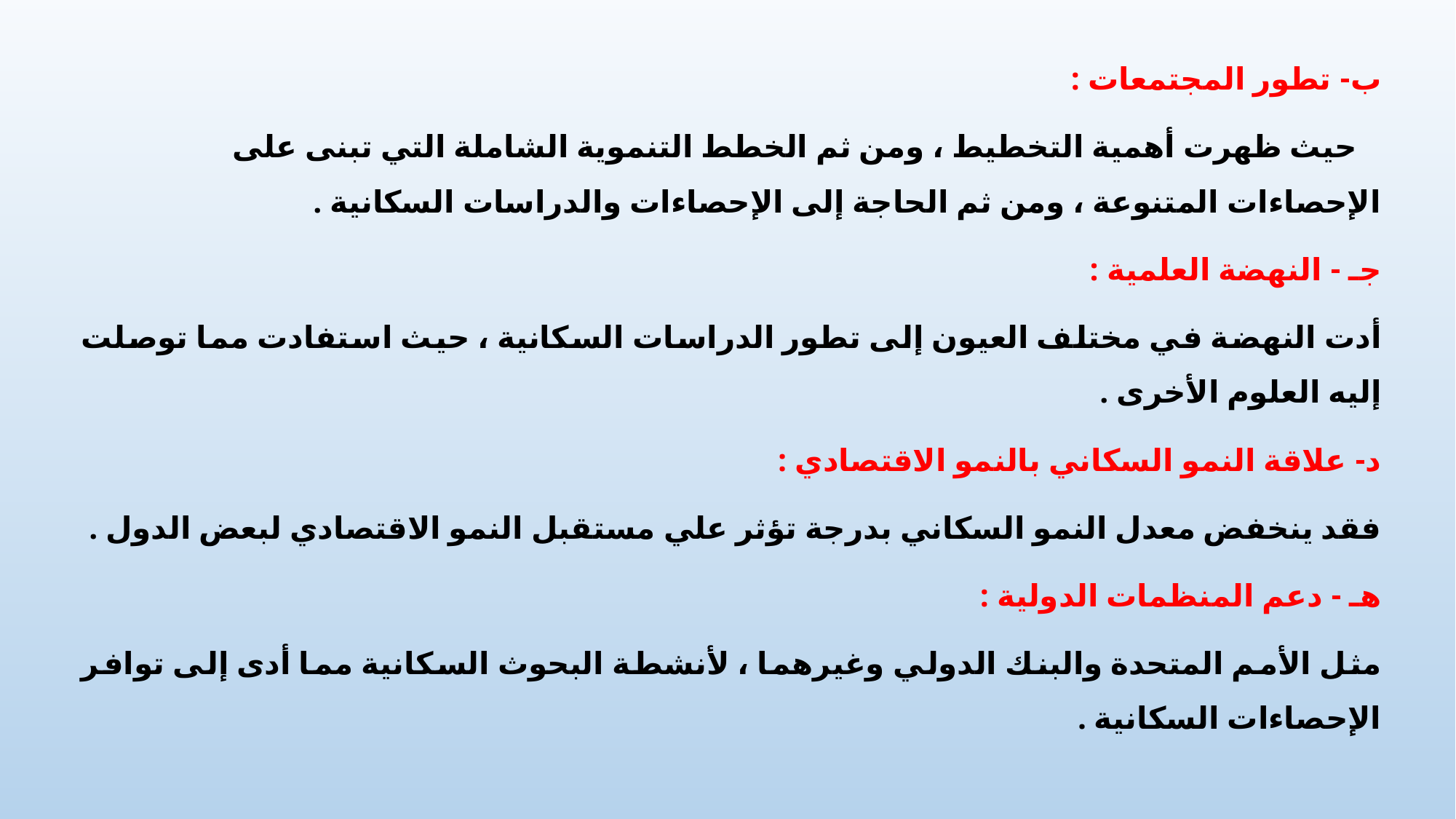

ب- تطور المجتمعات :
   حيث ظهرت أهمية التخطيط ، ومن ثم الخطط التنموية الشاملة التي تبنى على الإحصاءات المتنوعة ، ومن ثم الحاجة إلى الإحصاءات والدراسات السكانية .
جـ - النهضة العلمية :
أدت النهضة في مختلف العيون إلى تطور الدراسات السكانية ، حيث استفادت مما توصلت إليه العلوم الأخرى .
د- علاقة النمو السكاني بالنمو الاقتصادي :
فقد ينخفض معدل النمو السكاني بدرجة تؤثر علي مستقبل النمو الاقتصادي لبعض الدول .
هـ - دعم المنظمات الدولية :
مثل الأمم المتحدة والبنك الدولي وغيرهما ، لأنشطة البحوث السكانية مما أدى إلى توافر الإحصاءات السكانية .